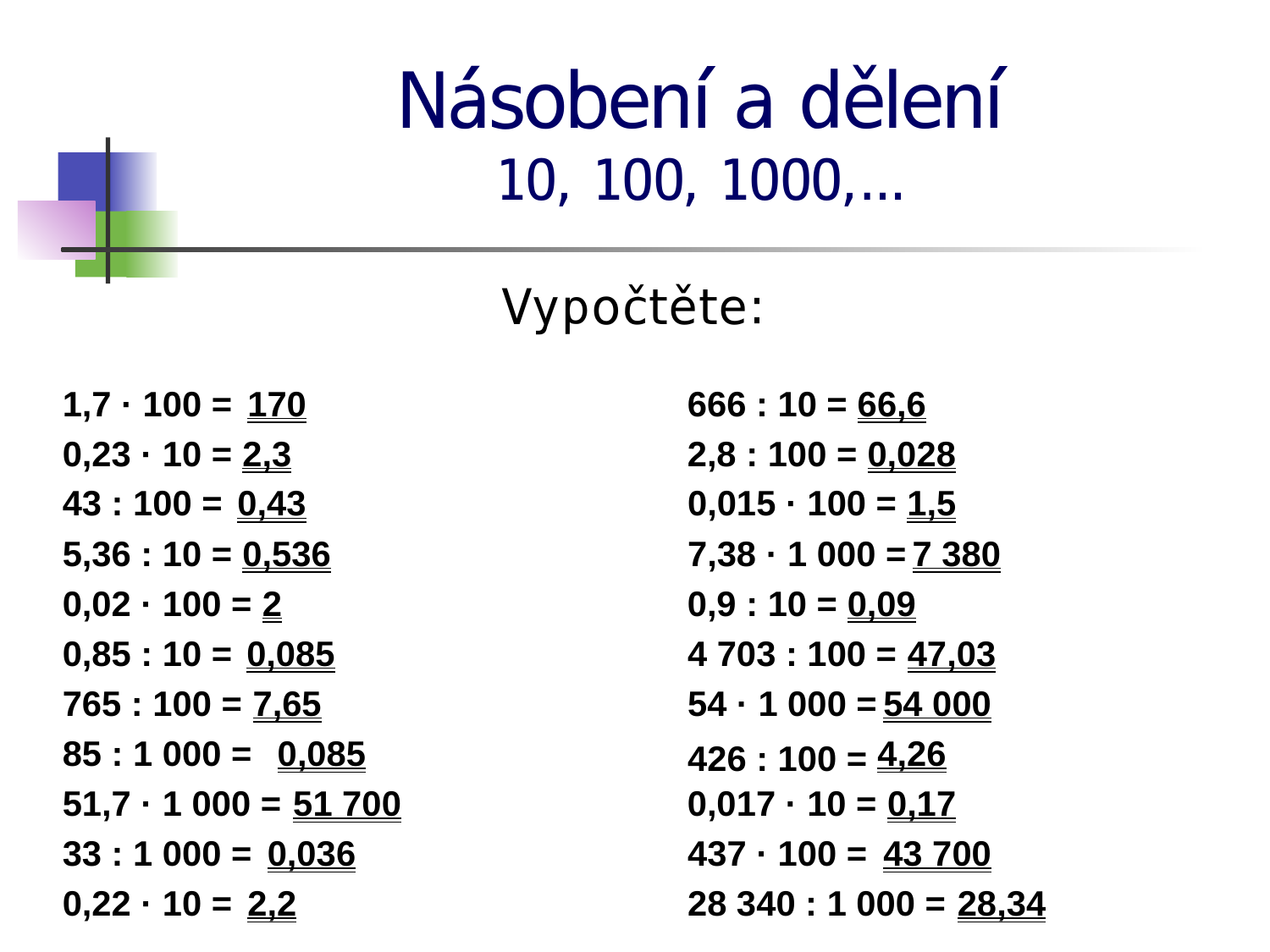

# Násobení a dělení 10, 100, 1000,…
Vypočtěte:
1,7 · 100 =
170
666 : 10 =
66,6
0,23 · 10 =
2,3
2,8 : 100 =
0,028
43 : 100 =
0,43
0,015 · 100 =
1,5
5,36 : 10 =
0,536
7,38 · 1 000 =
7 380
0,02 · 100 =
2
0,9 : 10 =
0,09
0,85 : 10 =
0,085
4 703 : 100 =
47,03
765 : 100 =
7,65
54 · 1 000 =
54 000
85 : 1 000 =
0,085
4,26
426 : 100 =
51,7 · 1 000 =
51 700
0,017 · 10 =
0,17
33 : 1 000 =
0,036
437 · 100 =
43 700
0,22 · 10 =
2,2
28 340 : 1 000 =
28,34